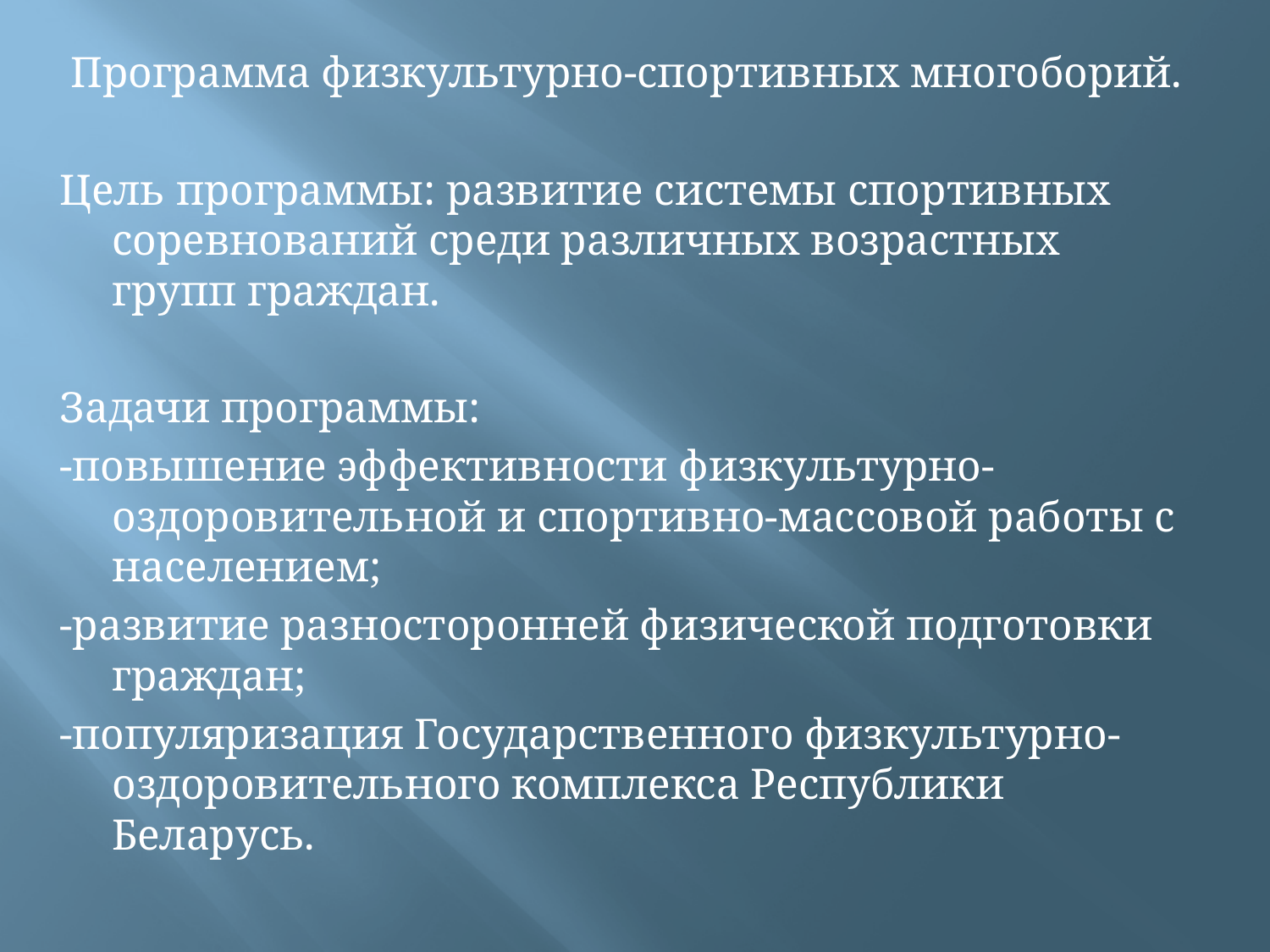

Программа физкультурно-спортивных многоборий.

Цель программы: развитие системы спортивных соревнований среди различных возрастных групп граждан.

Задачи программы:
-повышение эффективности физкультурно-оздоровительной и спортивно-массовой работы с населением;
-развитие разносторонней физической подготовки граждан;
-популяризация Государственного физкультурно-оздоровительного комплекса Республики Беларусь.